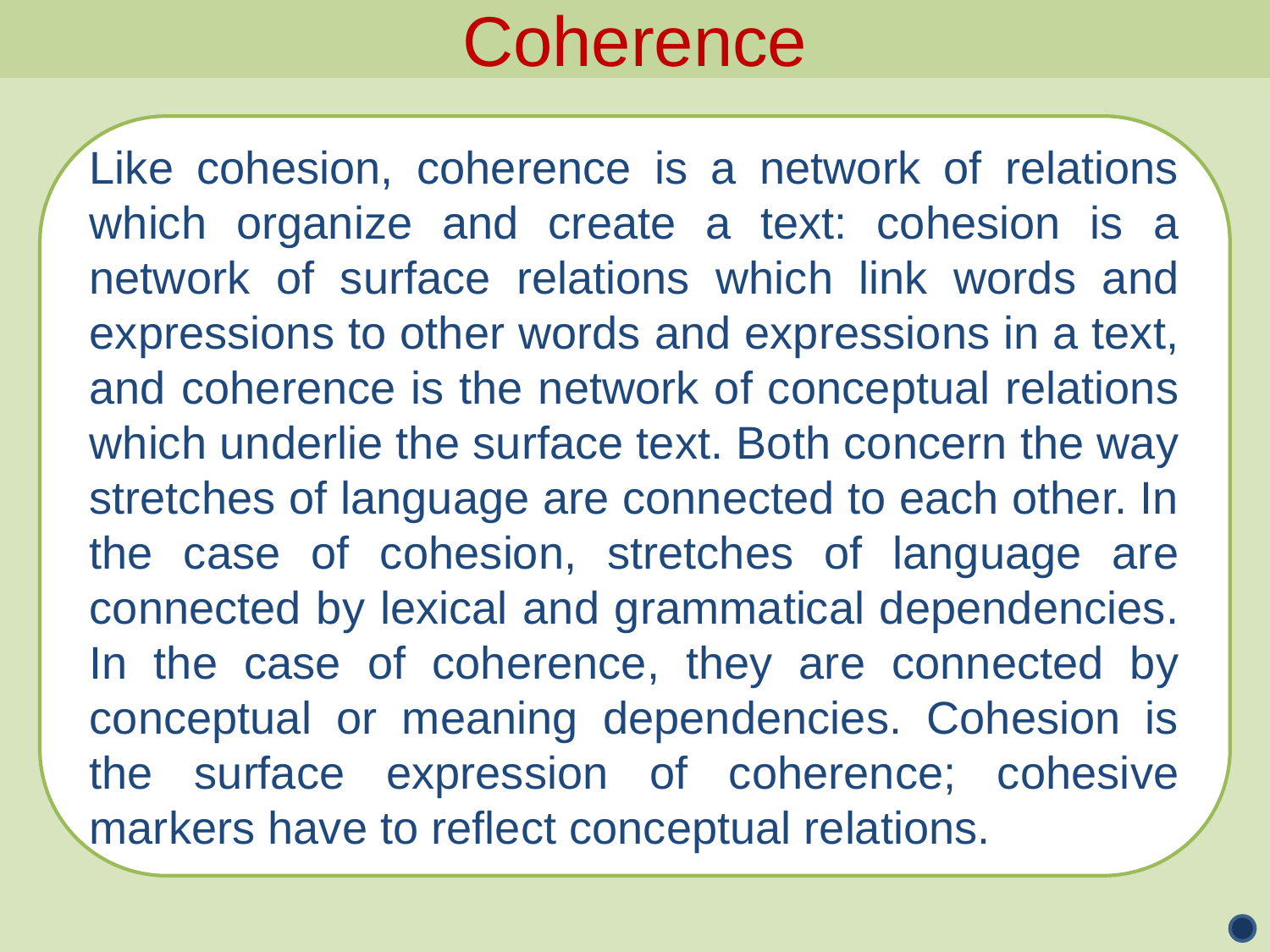

Coherence
Like cohesion, coherence is a network of relations which organize and create a text: cohesion is a network of surface relations which link words and expressions to other words and expressions in a text, and coherence is the network of conceptual relations which underlie the surface text. Both concern the way stretches of language are connected to each other. In the case of cohesion, stretches of language are connected by lexical and grammatical dependencies. In the case of coherence, they are connected by conceptual or meaning dependencies. Cohesion is the surface expression of coherence; cohesive markers have to reflect conceptual relations.